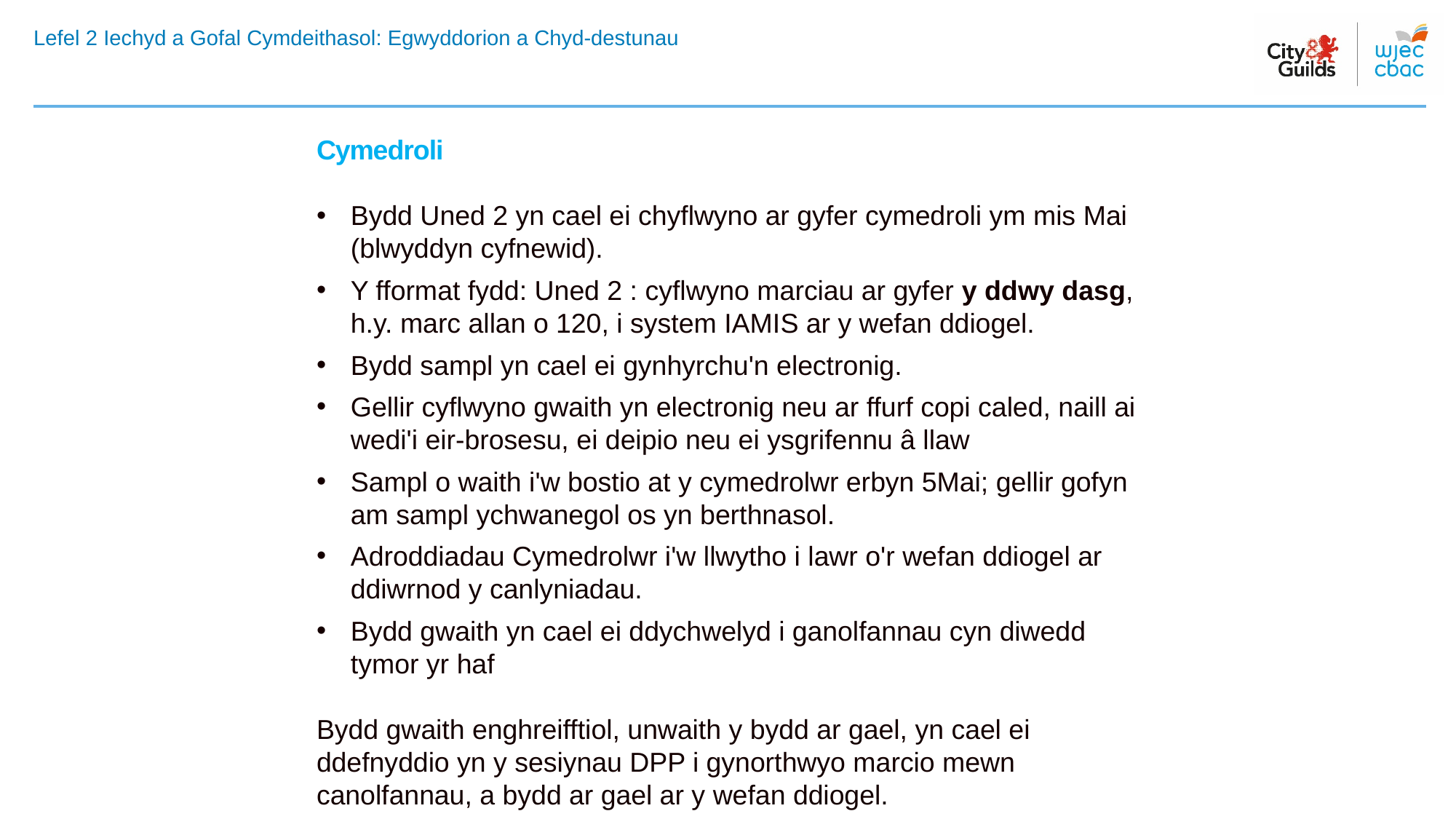

# Lefel 2 Iechyd a Gofal Cymdeithasol: Egwyddorion a Chyd-destunau

Cymedroli

Bydd Uned 2 yn cael ei chyflwyno ar gyfer cymedroli ym mis Mai (blwyddyn cyfnewid).
Y fformat fydd: Uned 2 : cyflwyno marciau ar gyfer y ddwy dasg, h.y. marc allan o 120, i system IAMIS ar y wefan ddiogel.
Bydd sampl yn cael ei gynhyrchu'n electronig.
Gellir cyflwyno gwaith yn electronig neu ar ffurf copi caled, naill ai wedi'i eir-brosesu, ei deipio neu ei ysgrifennu â llaw
Sampl o waith i'w bostio at y cymedrolwr erbyn 5Mai; gellir gofyn am sampl ychwanegol os yn berthnasol.
Adroddiadau Cymedrolwr i'w llwytho i lawr o'r wefan ddiogel ar ddiwrnod y canlyniadau.
Bydd gwaith yn cael ei ddychwelyd i ganolfannau cyn diwedd tymor yr haf

Bydd gwaith enghreifftiol, unwaith y bydd ar gael, yn cael ei ddefnyddio yn y sesiynau DPP i gynorthwyo marcio mewn canolfannau, a bydd ar gael ar y wefan ddiogel.